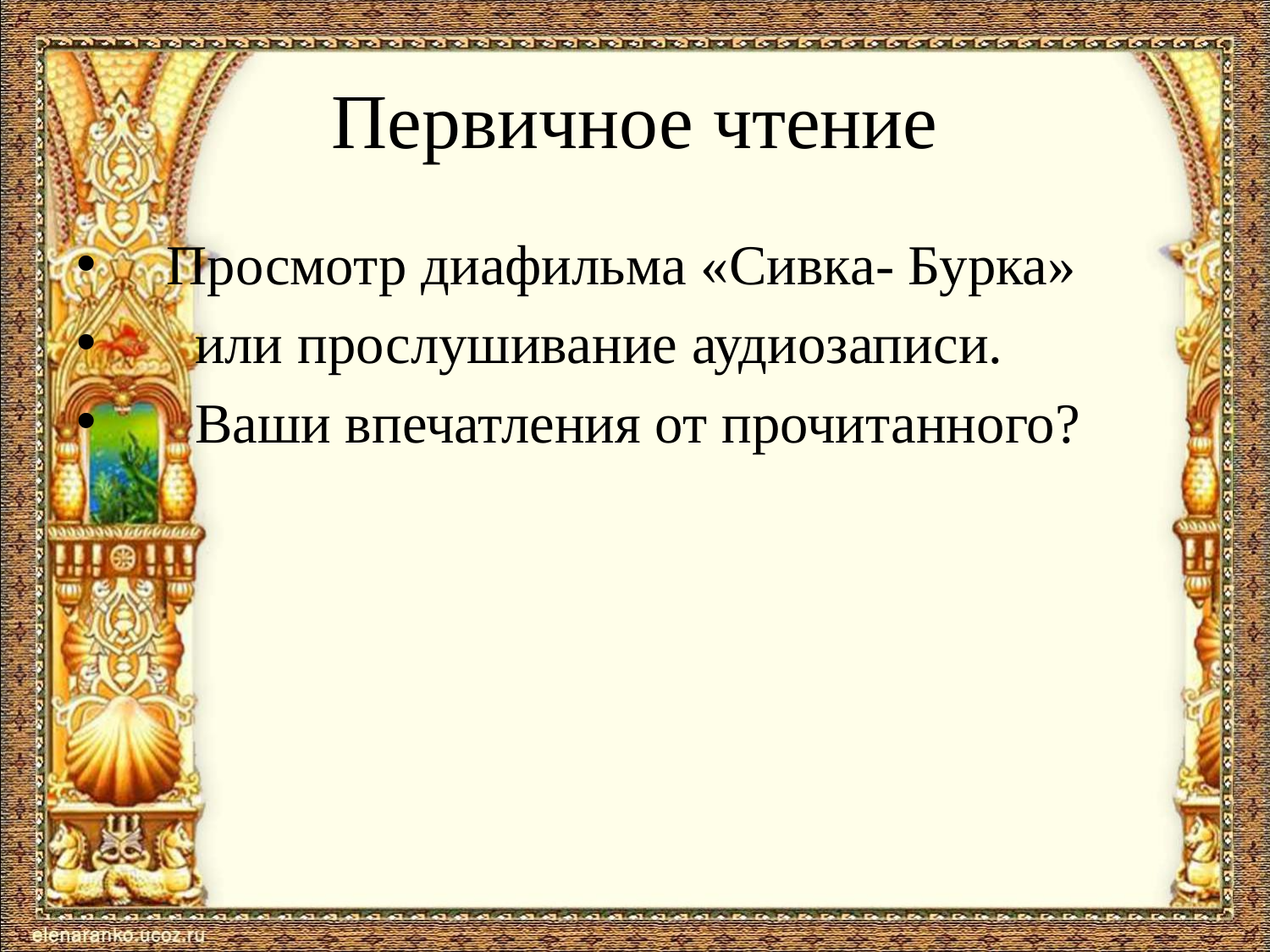

# Первичное чтение
   Просмотр диафильма «Сивка- Бурка»
     или прослушивание аудиозаписи.
     Ваши впечатления от прочитанного?